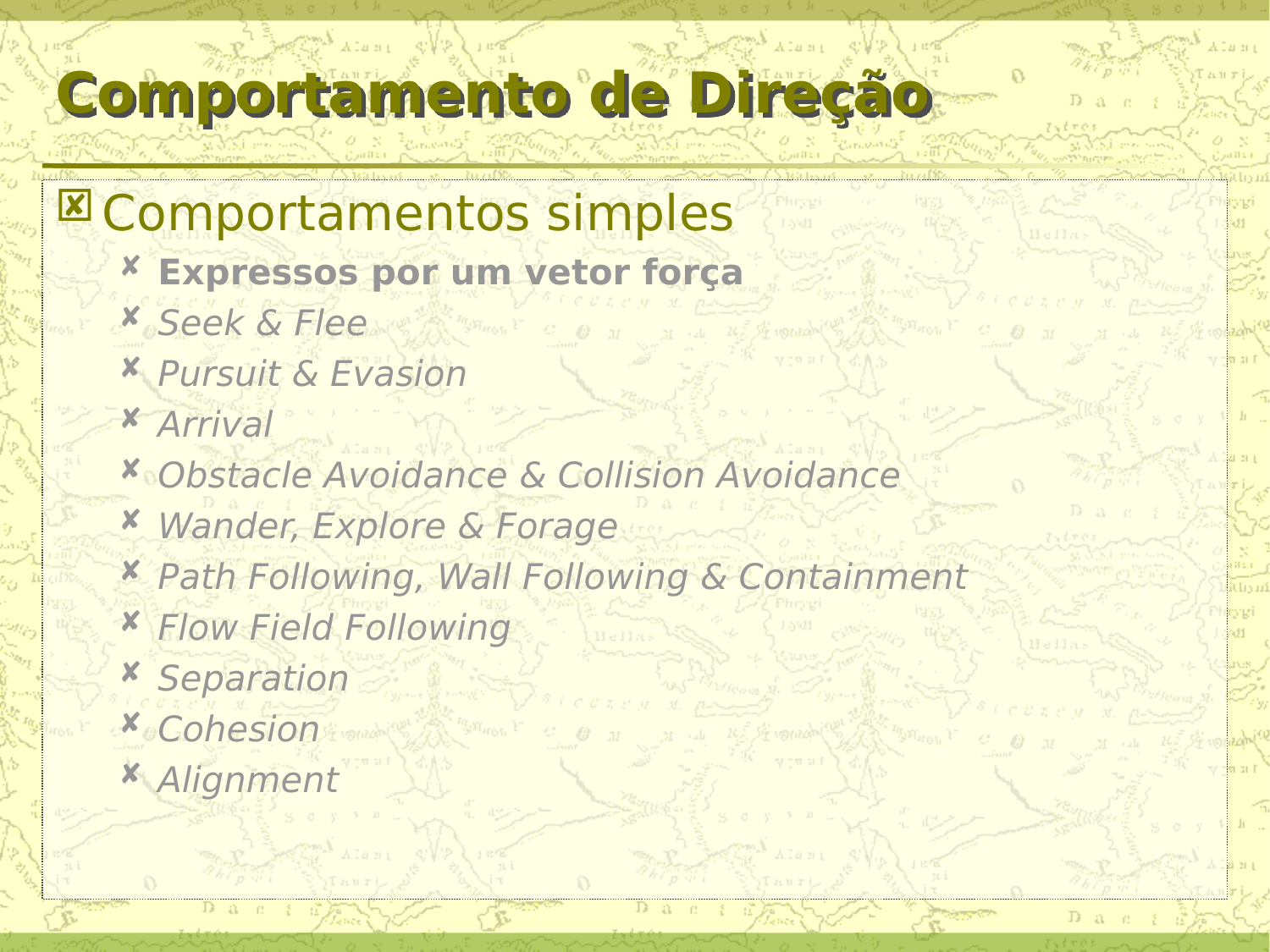

# Comportamento de Direção
Comportamentos simples
Expressos por um vetor força
Seek & Flee
Pursuit & Evasion
Arrival
Obstacle Avoidance & Collision Avoidance
Wander, Explore & Forage
Path Following, Wall Following & Containment
Flow Field Following
Separation
Cohesion
Alignment